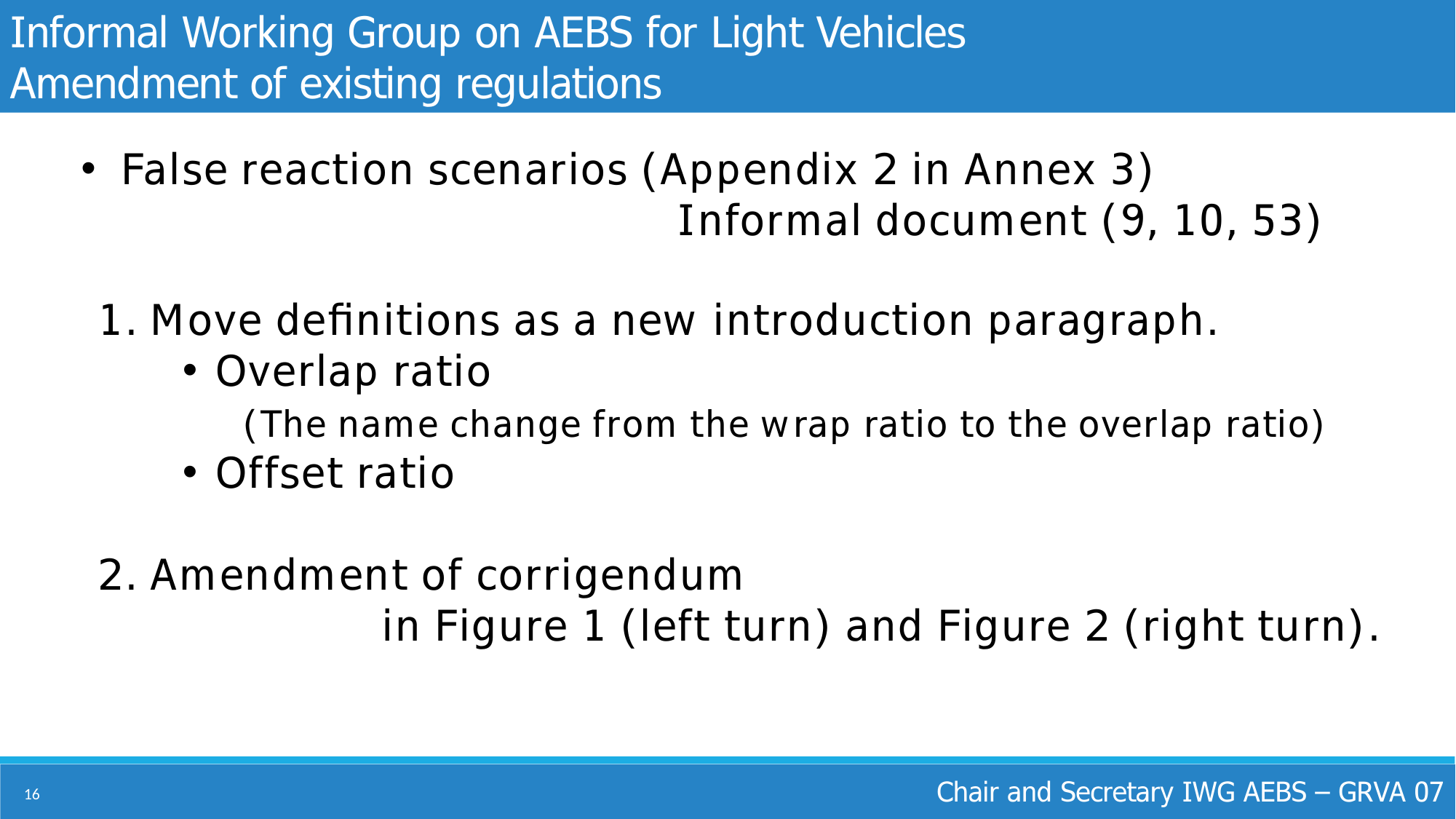

Informal Working Group on AEBS for Light Vehicles
Amendment of existing regulations
False reaction scenarios (Appendix 2 in Annex 3)
Informal document (9, 10, 53)

1. Move definitions as a new introduction paragraph.
Overlap ratio
     (The name change from the wrap ratio to the overlap ratio)
Offset ratio

2. Amendment of corrigendum
                       in Figure 1 (left turn) and Figure 2 (right turn).
Chair and Secretary IWG AEBS – GRVA 07
16